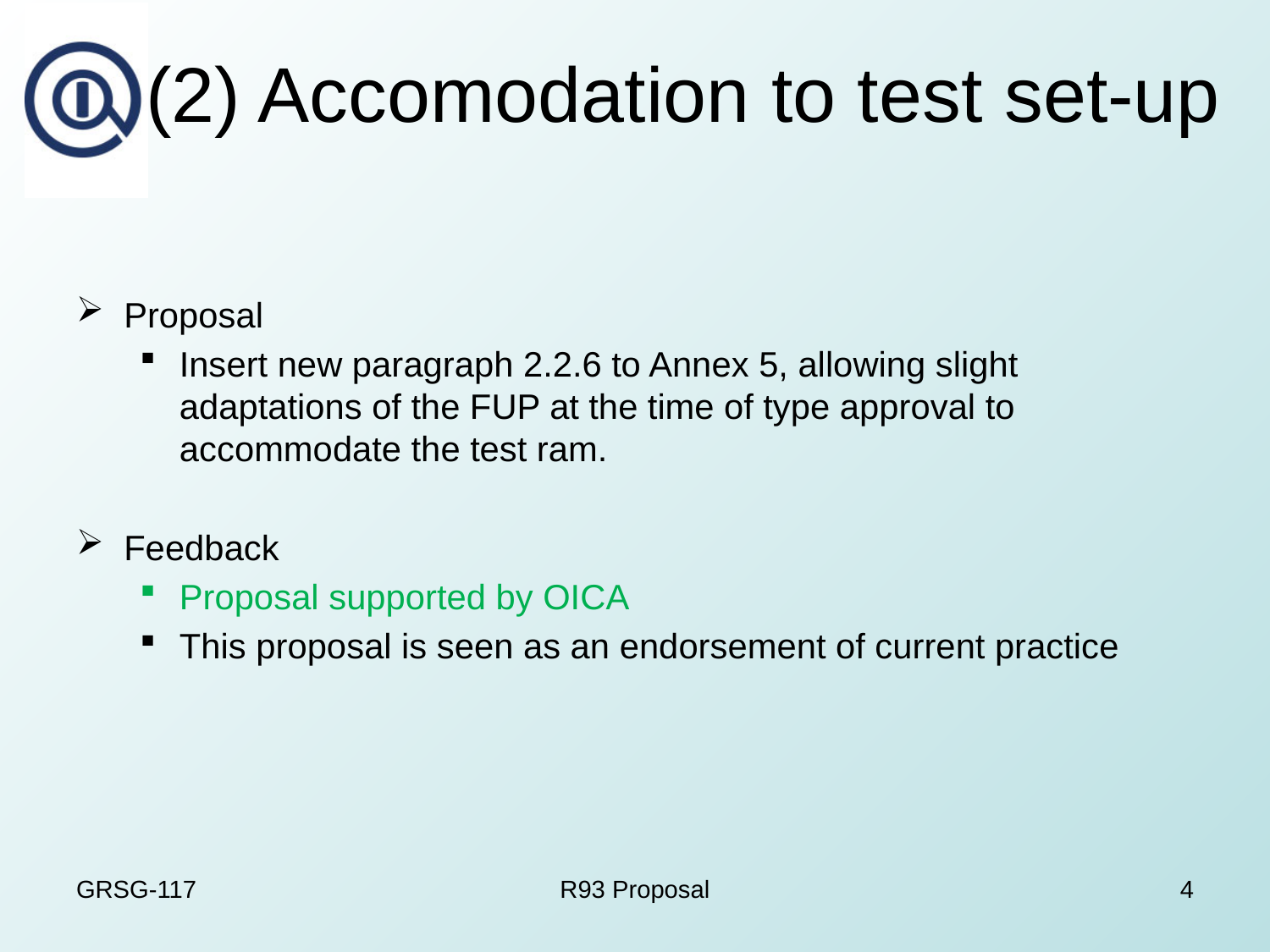

# (2) Accomodation to test set-up
Proposal
Insert new paragraph 2.2.6 to Annex 5, allowing slight adaptations of the FUP at the time of type approval to accommodate the test ram.

Feedback
Proposal supported by OICA
This proposal is seen as an endorsement of current practice
GRSG-117
R93 Proposal
4